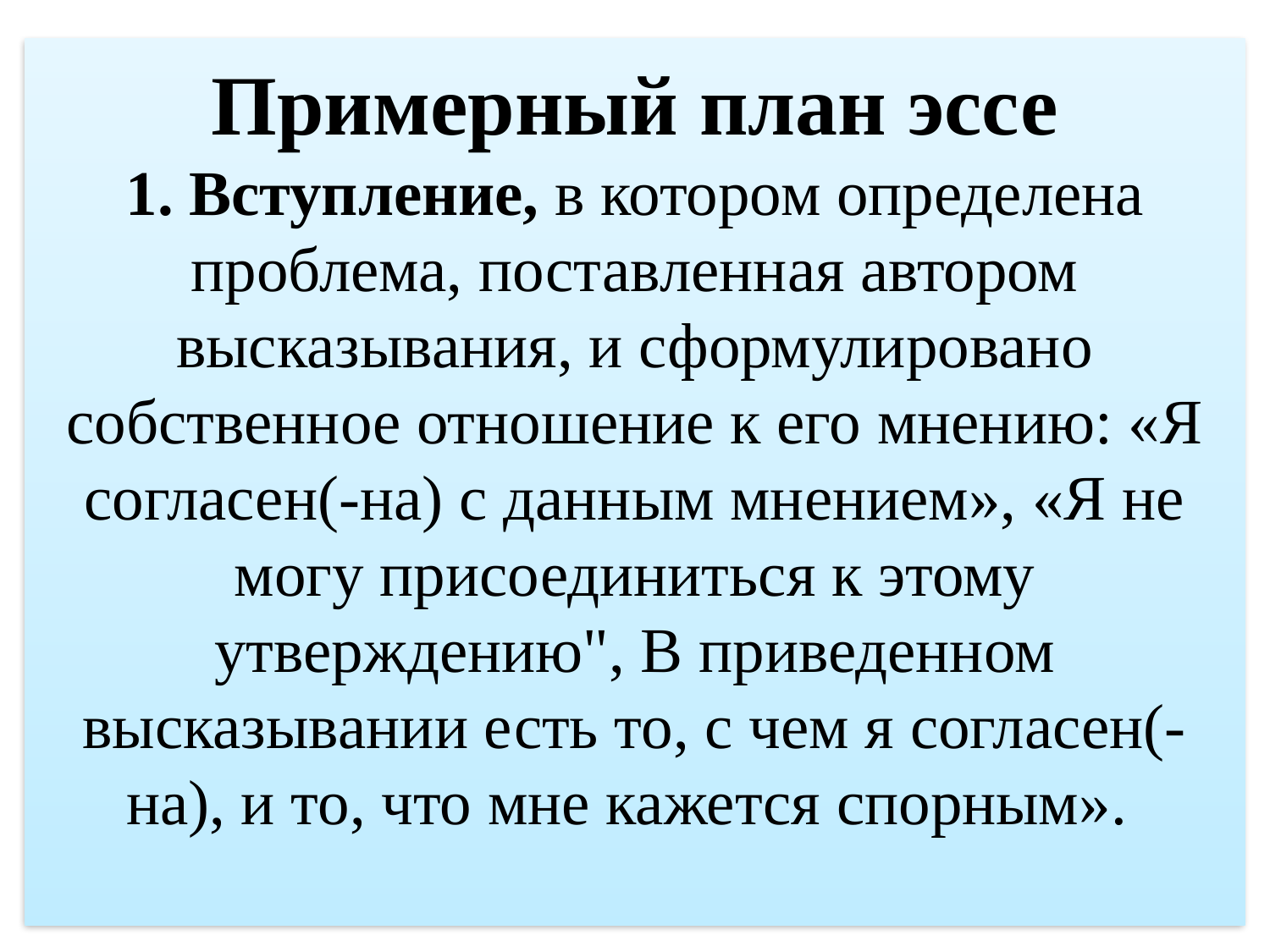

# Примерный план эссе 1. Вступление, в котором определена проблема, поставленная автором высказывания, и сформулировано собственное отношение к его мнению: «Я согласен(-на) с данным мнением», «Я не могу присоединиться к этому утверждению", В приведенном высказывании есть то, с чем я согласен(-на), и то, что мне кажется спорным».